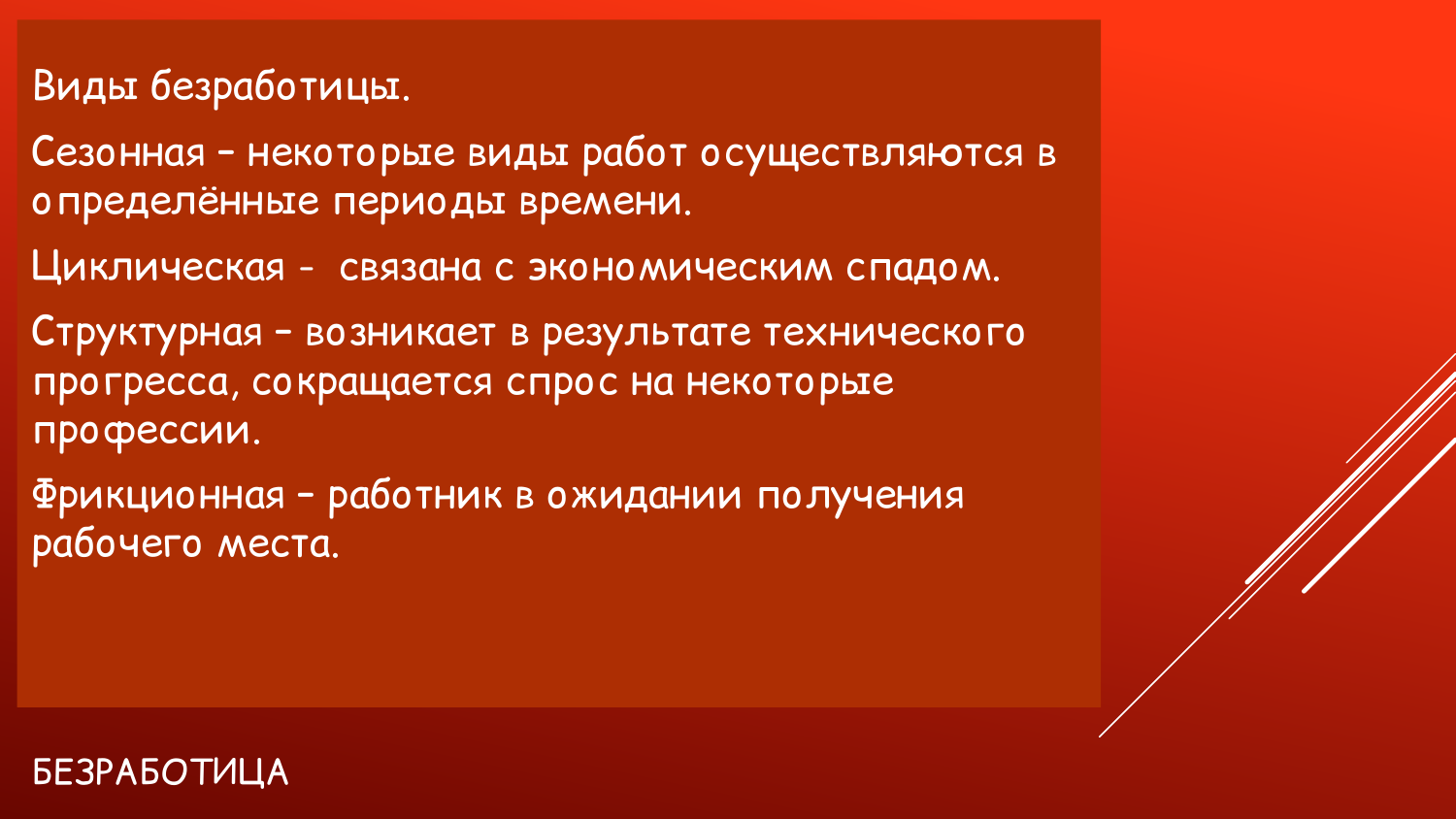

Виды безработицы.
Сезонная – некоторые виды работ осуществляются в определённые периоды времени.
Циклическая -  связана с экономическим спадом.
Структурная – возникает в результате технического прогресса, сокращается спрос на некоторые профессии.
Фрикционная – работник в ожидании получения рабочего места.

# безработица